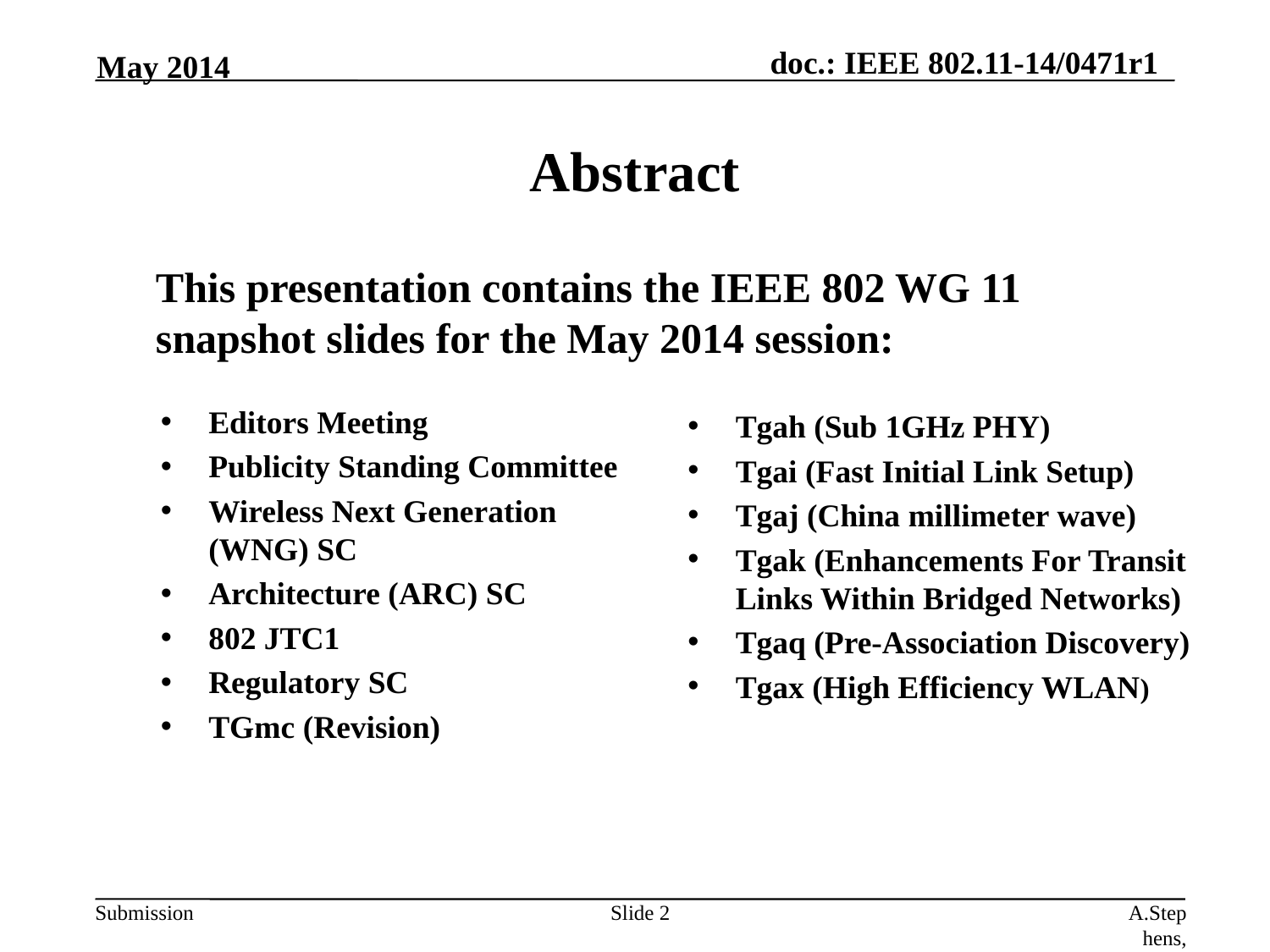

May 2014
# Abstract
	This presentation contains the IEEE 802 WG 11 snapshot slides for the May 2014 session:

Editors Meeting
Publicity Standing Committee
Wireless Next Generation
(WNG) SC
Architecture (ARC) SC
802 JTC1
Regulatory SC
TGmc (Revision)

Tgah (Sub 1GHz PHY)
Tgai (Fast Initial Link Setup)
Tgaj (China millimeter wave)
Tgak (Enhancements For Transit Links Within Bridged Networks)
Tgaq (Pre-Association Discovery)
Tgax (High Efficiency WLAN)

Slide 2
A.Stephens, Intel, D. Stanley, Aruba